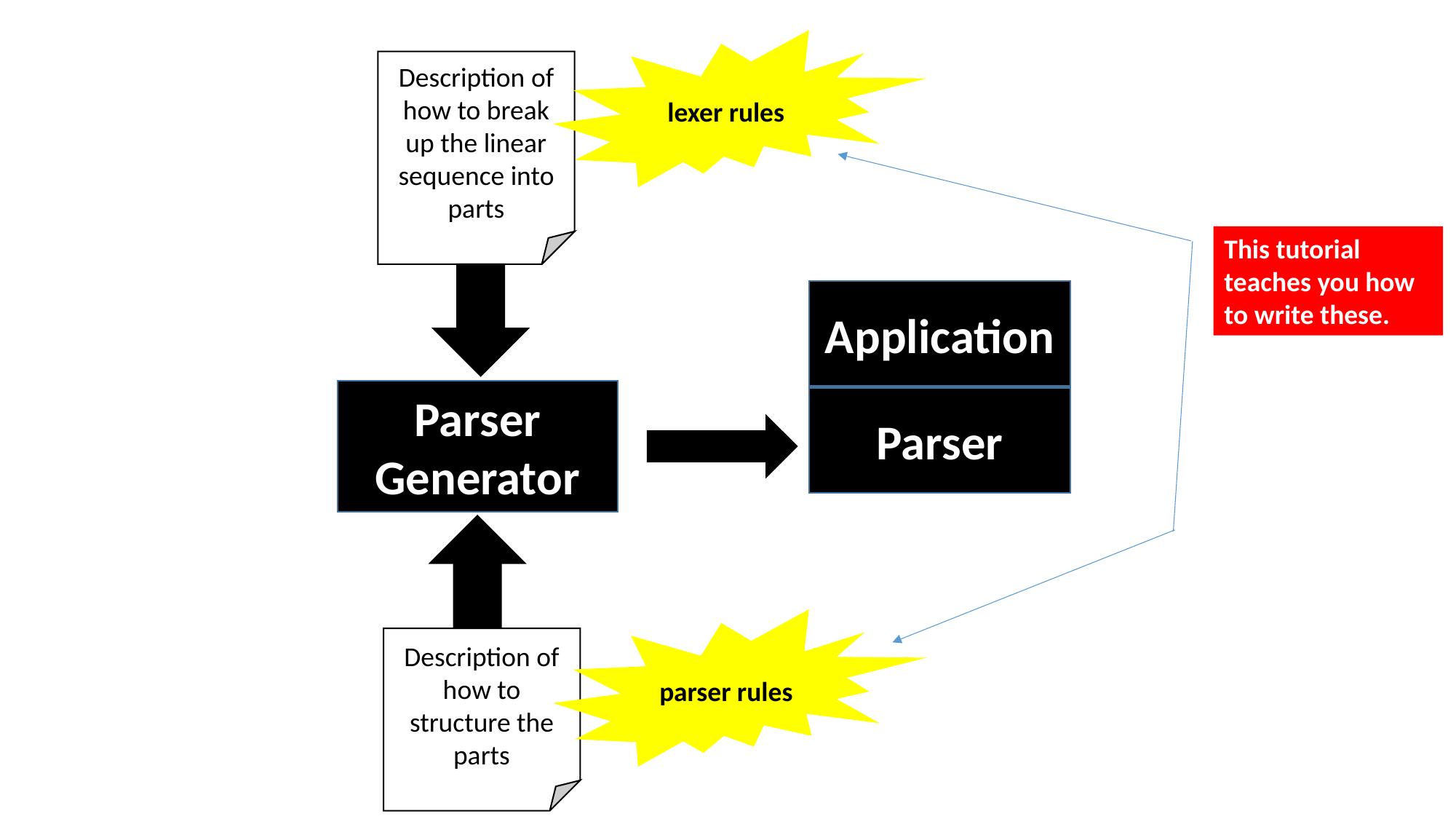

lexer rules
Description of how to break up the linear sequence into parts
This tutorial teaches you how to write these.

Application
Parser
Generator
Parser

parser rules
Description of how to structure the parts